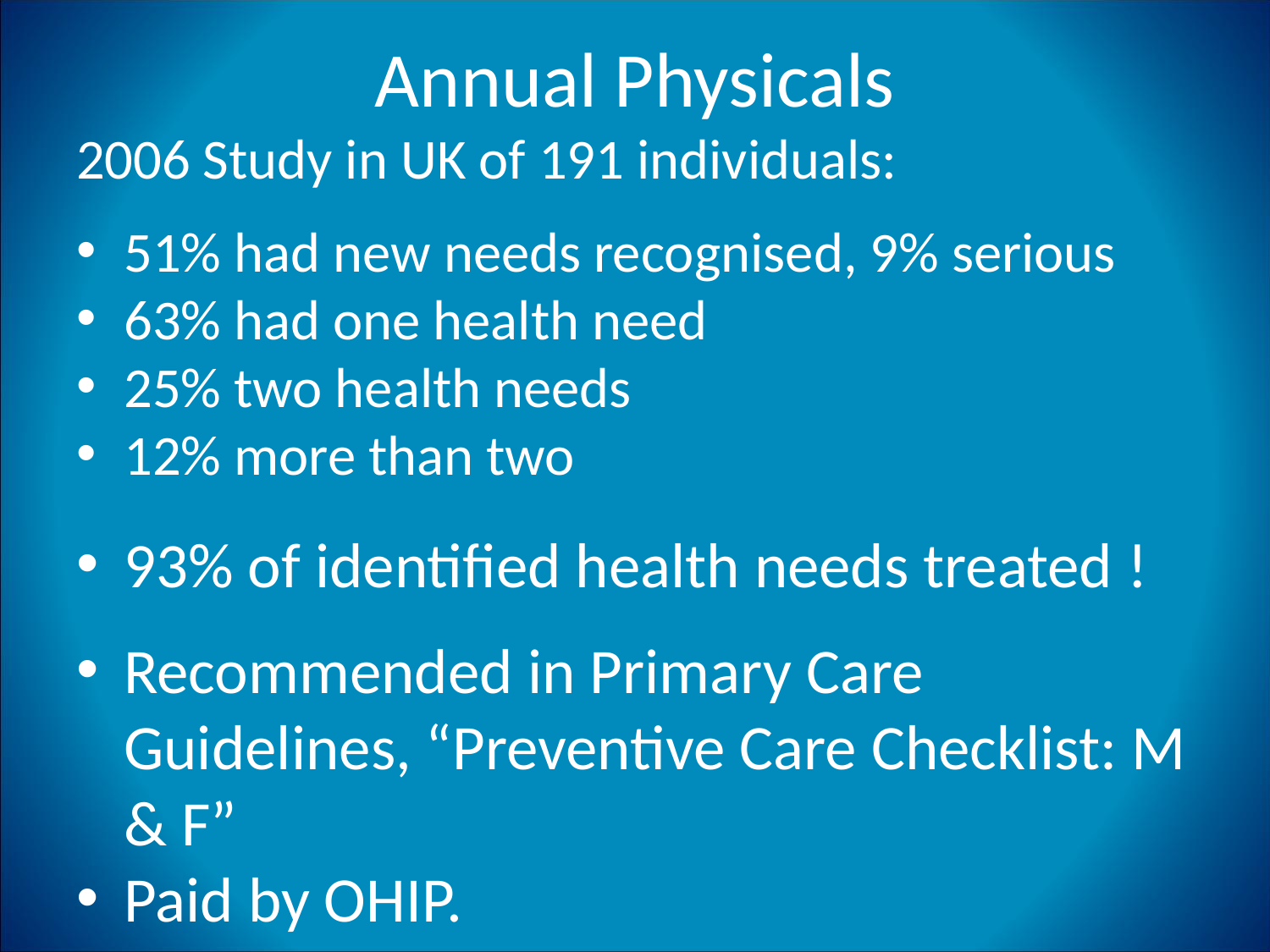

# Annual Physicals
2006 Study in UK of 191 individuals:

51% had new needs recognised, 9% serious
63% had one health need
25% two health needs
12% more than two

93% of identified health needs treated !

Recommended in Primary Care Guidelines, “Preventive Care Checklist: M & F”
Paid by OHIP.